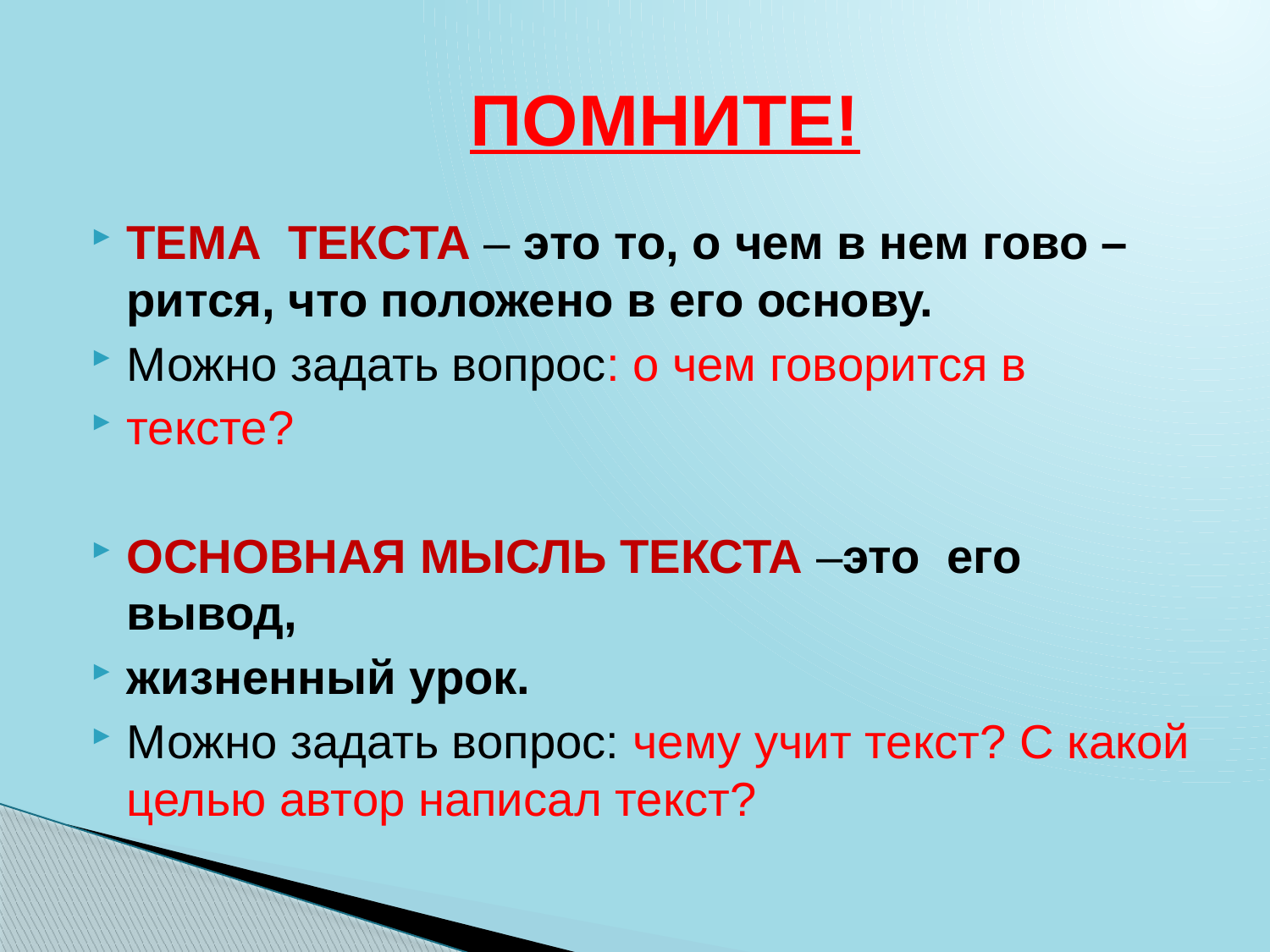

# ПОМНИТЕ!
ТЕМА  ТЕКСТА – это то, о чем в нем гово –рится, что положено в его основу.
Можно задать вопрос: о чем говорится в
тексте?

ОСНОВНАЯ МЫСЛЬ ТЕКСТА –это  его вывод,
жизненный урок.
Можно задать вопрос: чему учит текст? С какой целью автор написал текст?